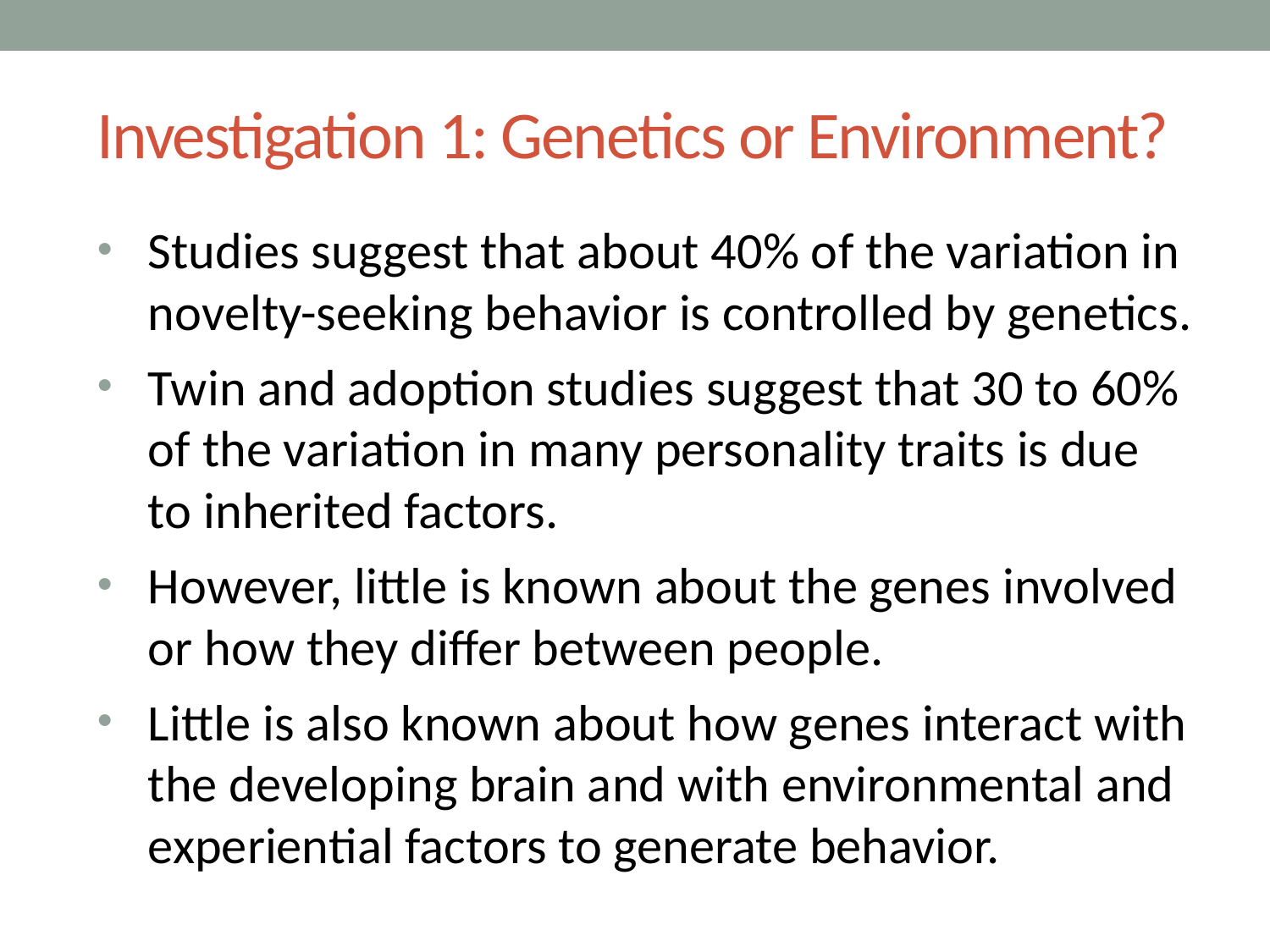

# Investigation 1: Genetics or Environment?
Studies suggest that about 40% of the variation in novelty-seeking behavior is controlled by genetics.
Twin and adoption studies suggest that 30 to 60% of the variation in many personality traits is due to inherited factors.
However, little is known about the genes involved or how they differ between people.
Little is also known about how genes interact with the developing brain and with environmental and experiential factors to generate behavior.